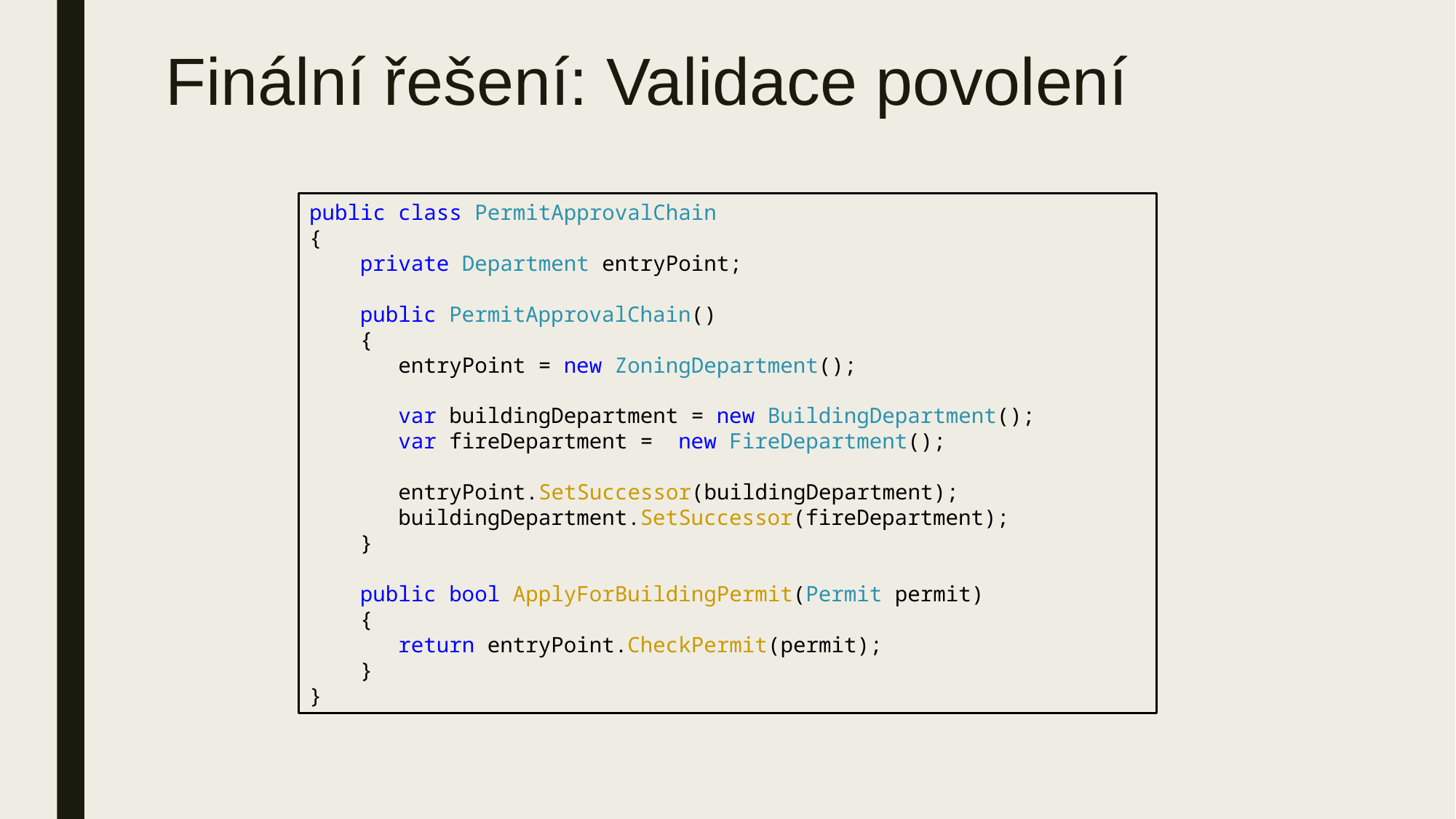

# Finální řešení: Validace povolení
public class PermitApprovalChain
{
    private Department entryPoint;

    public PermitApprovalChain()
    {
       entryPoint = new ZoningDepartment();

       var buildingDepartment = new BuildingDepartment();
       var fireDepartment =  new FireDepartment();

       entryPoint.SetSuccessor(buildingDepartment);
       buildingDepartment.SetSuccessor(fireDepartment);
    }

    public bool ApplyForBuildingPermit(Permit permit)
    {
       return entryPoint.CheckPermit(permit);
    }
}